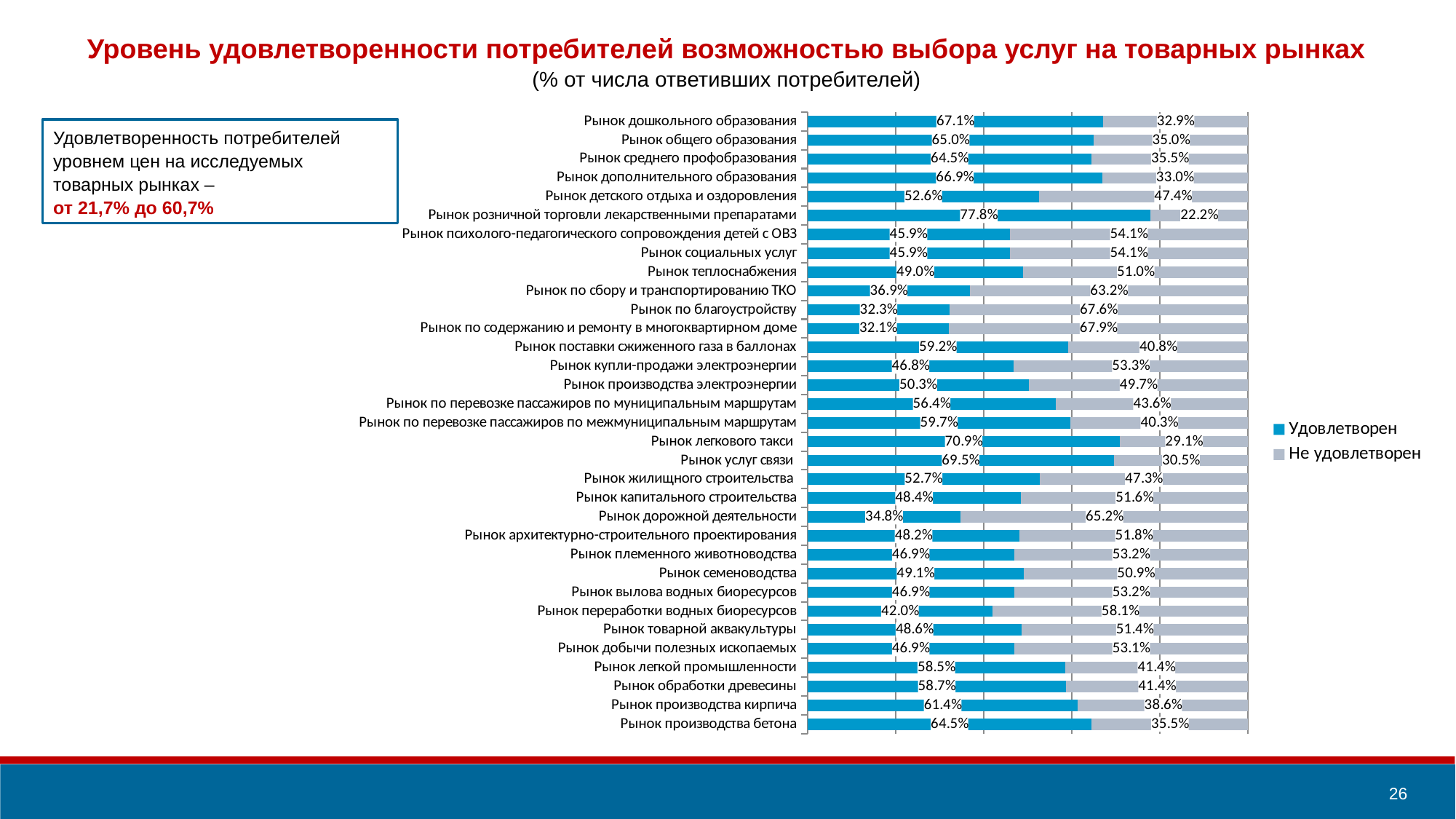

Уровень удовлетворенности потребителей возможностью выбора услуг на товарных рынках
(% от числа ответивших потребителей)

### Chart

| Category | Удовлетворен | Не удовлетворен |
|---|---|---|
| Рынок дошкольного образования | 0.671 | 0.329 |
| Рынок общего образования | 0.65 | 0.35 |
| Рынок среднего профобразования | 0.645 | 0.355 |
| Рынок дополнительного образования | 0.669 | 0.32999999999999996 |
| Рынок детского отдыха и оздоровления | 0.526 | 0.47400000000000003 |
| Рынок розничной торговли лекарственными препаратами | 0.778 | 0.222 |
| Рынок психолого-педагогического сопровождения детей с ОВЗ | 0.459 | 0.5409999999999999 |
| Рынок социальных услуг | 0.459 | 0.5409999999999999 |
| Рынок теплоснабжения | 0.49 | 0.51 |
| Рынок по сбору и транспортированию ТКО | 0.369 | 0.632 |
| Рынок по благоустройству | 0.323 | 0.6759999999999999 |
| Рынок по содержанию и ремонту в многоквартирном доме | 0.321 | 0.679 |
| Рынок поставки сжиженного газа в баллонах | 0.5920000000000001 | 0.40800000000000003 |
| Рынок купли-продажи электроэнергии | 0.468 | 0.5329999999999999 |
| Рынок производства электроэнергии | 0.503 | 0.497 |
| Рынок по перевозке пассажиров по муниципальным маршрутам | 0.564 | 0.436 |
| Рынок по перевозке пассажиров по межмуниципальным маршрутам | 0.597 | 0.403 |
| Рынок легкового такси  | 0.709 | 0.29100000000000004 |
| Рынок услуг связи  | 0.6950000000000001 | 0.30500000000000005 |
| Рынок жилищного строительства  | 0.527 | 0.473 |
| Рынок капитального строительства | 0.484 | 0.516 |
| Рынок дорожной деятельности | 0.34800000000000003 | 0.652 |
| Рынок архитектурно-строительного проектирования | 0.482 | 0.518 |
| Рынок племенного животноводства | 0.46900000000000003 | 0.532 |
| Рынок семеноводства | 0.491 | 0.509 |
| Рынок вылова водных биоресурсов | 0.46900000000000003 | 0.532 |
| Рынок переработки водных биоресурсов | 0.42000000000000004 | 0.581 |
| Рынок товарной аквакультуры | 0.486 | 0.514 |
| Рынок добычи полезных ископаемых | 0.469 | 0.531 |
| Рынок легкой промышленности | 0.585 | 0.41400000000000003 |
| Рынок обработки древесины | 0.587 | 0.41400000000000003 |
| Рынок производства кирпича | 0.614 | 0.386 |
| Рынок производства бетона | 0.645 | 0.355 |
Удовлетворенность потребителей уровнем цен на исследуемых товарных рынках –
от 21,7% до 60,7%
26